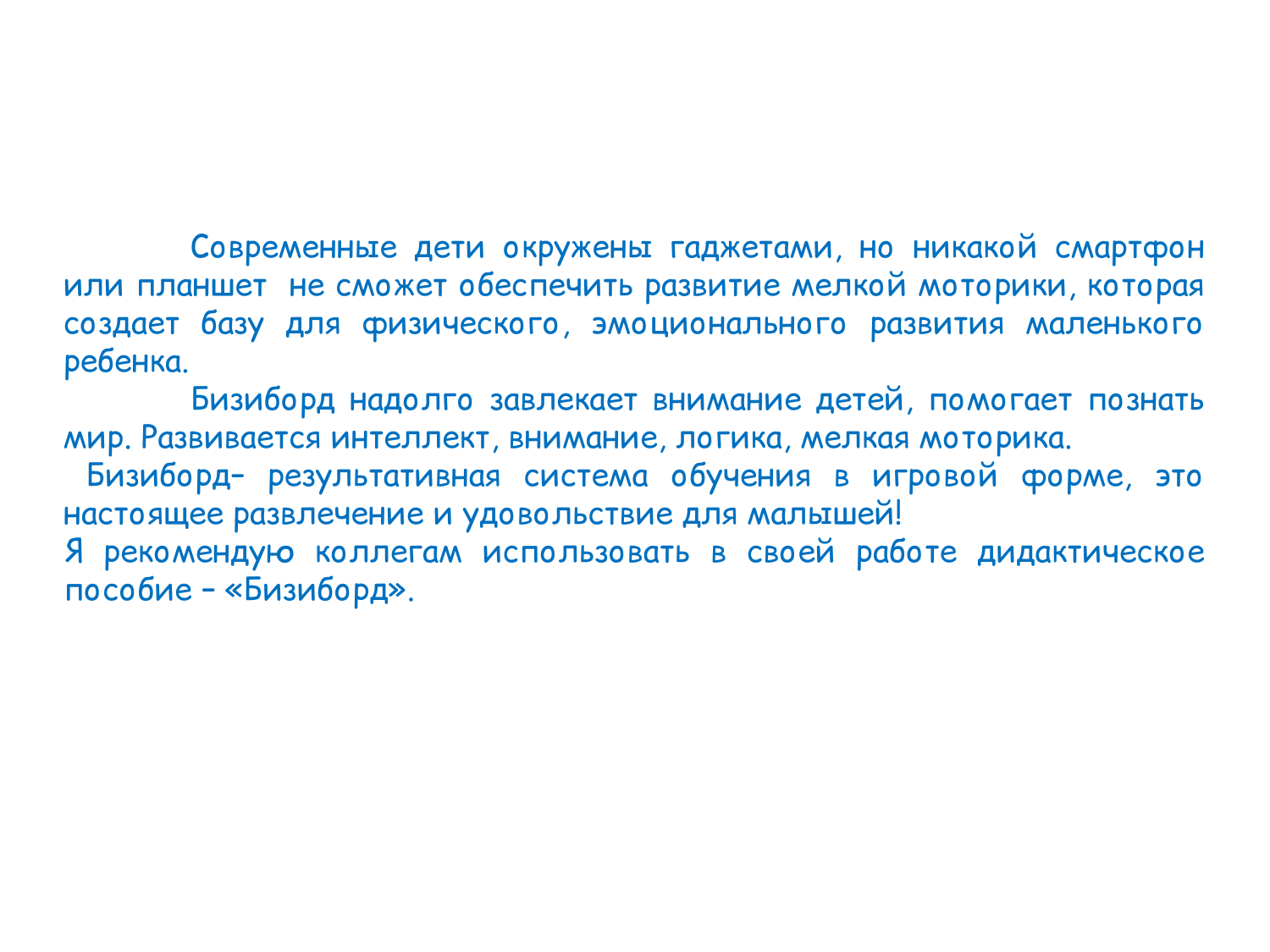

#
	Современные дети окружены гаджетами, но никакой смартфон или планшет  не сможет обеспечить развитие мелкой моторики, которая создает базу для физического, эмоционального развития маленького ребенка.
	Бизиборд надолго завлекает внимание детей, помогает познать мир. Развивается интеллект, внимание, логика, мелкая моторика.
 Бизиборд– результативная система обучения в игровой форме, это настоящее развлечение и удовольствие для малышей!
Я рекомендую коллегам использовать в своей работе дидактическое пособие – «Бизиборд».